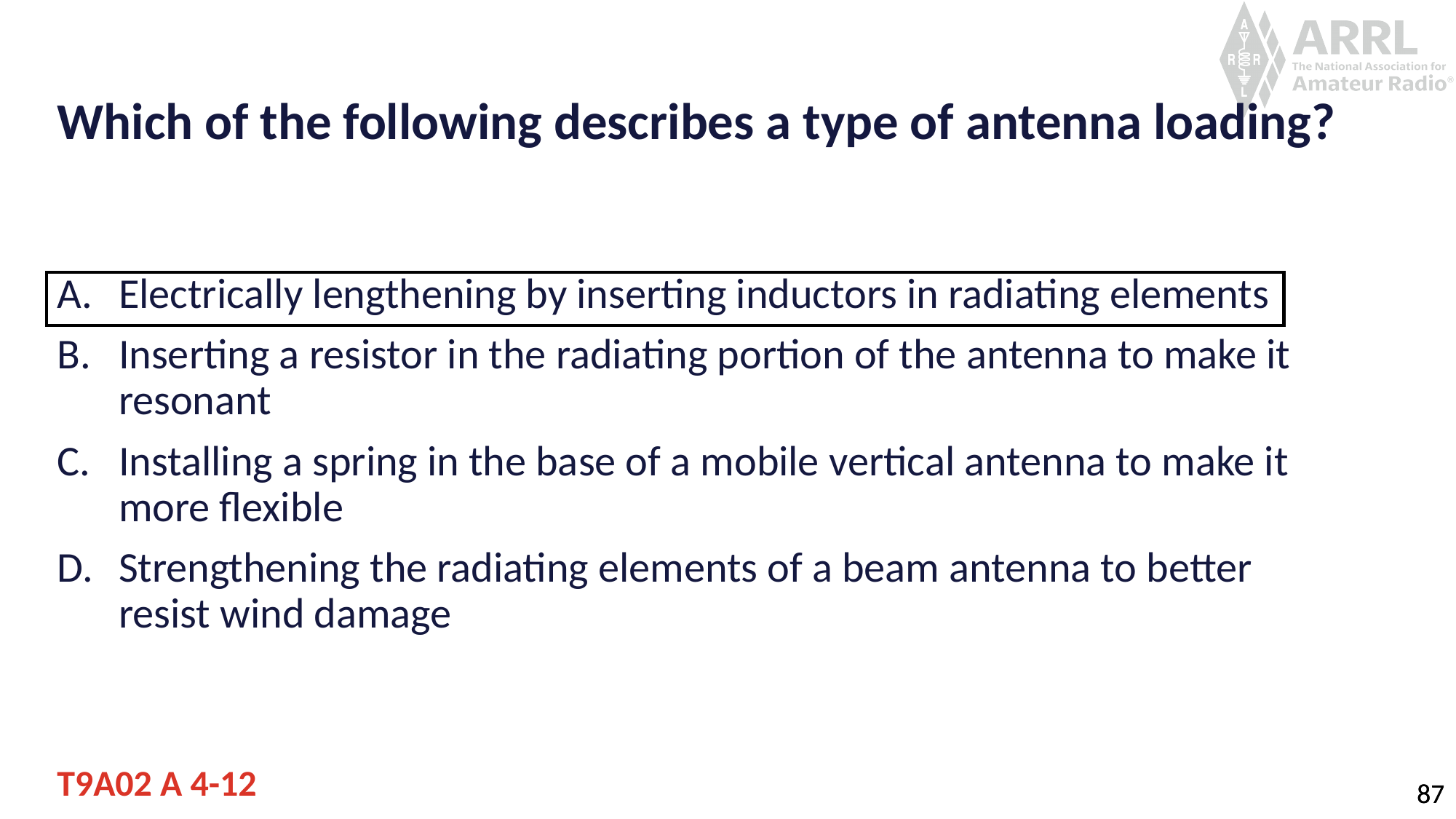

# Which of the following describes a type of antenna loading?
Electrically lengthening by inserting inductors in radiating elements
Inserting a resistor in the radiating portion of the antenna to make it resonant
Installing a spring in the base of a mobile vertical antenna to make it more flexible
Strengthening the radiating elements of a beam antenna to better resist wind damage

T9A02 A 4-12